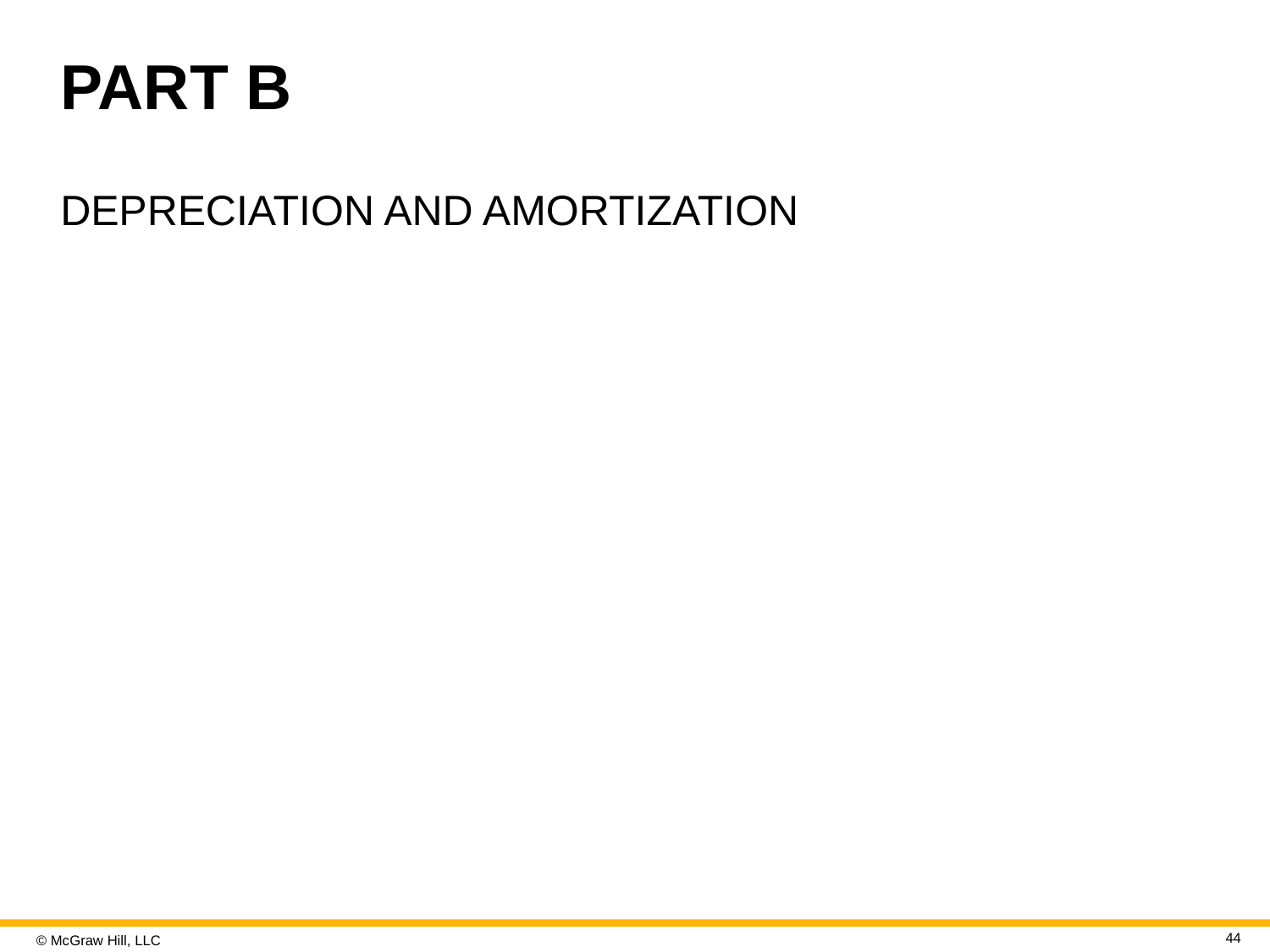

# PART B
DEPRECIATION AND AMORTIZATION
44